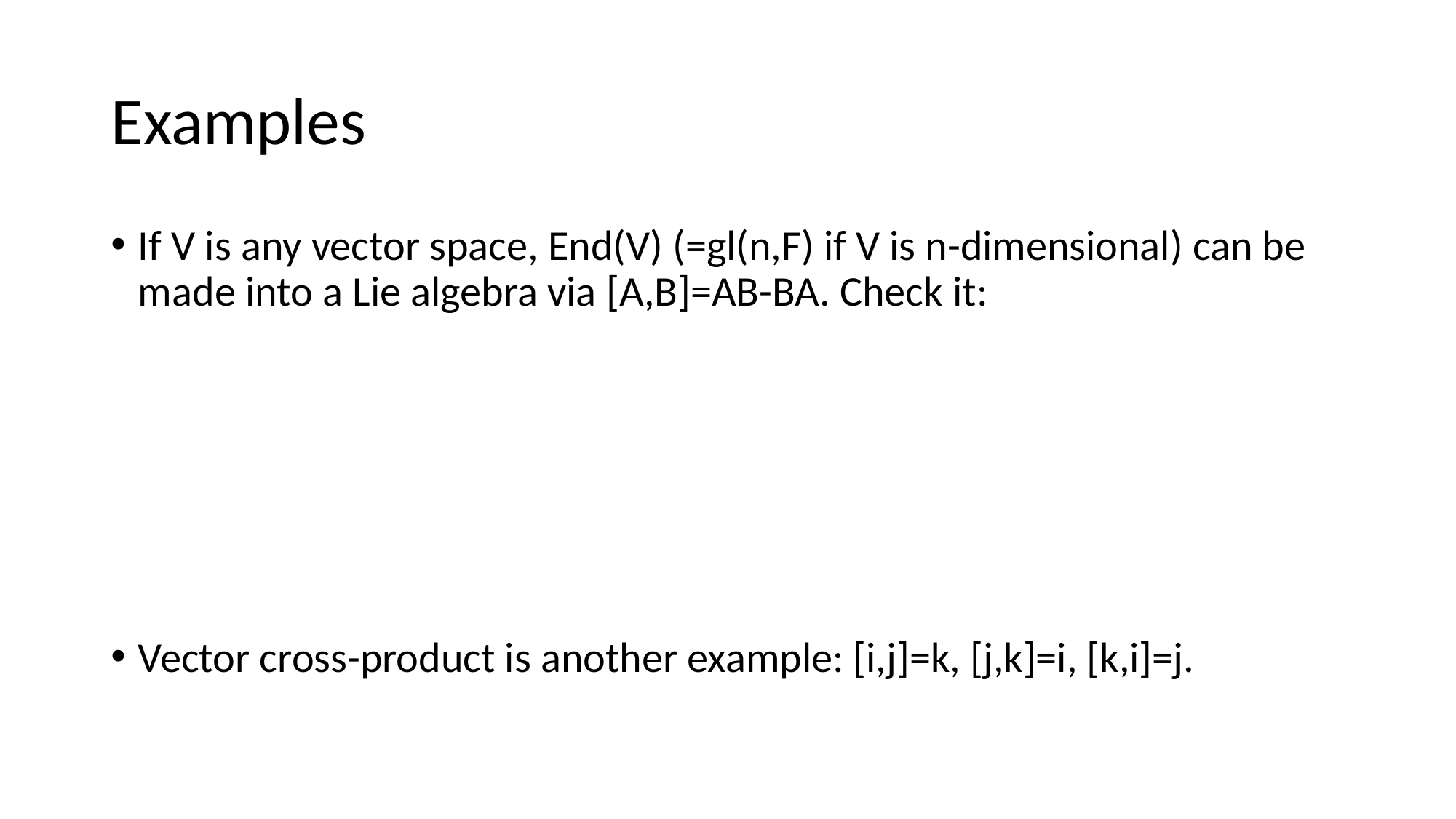

# Examples
If V is any vector space, End(V) (=gl(n,F) if V is n-dimensional) can be made into a Lie algebra via [A,B]=AB-BA. Check it:

Vector cross-product is another example: [i,j]=k, [j,k]=i, [k,i]=j.